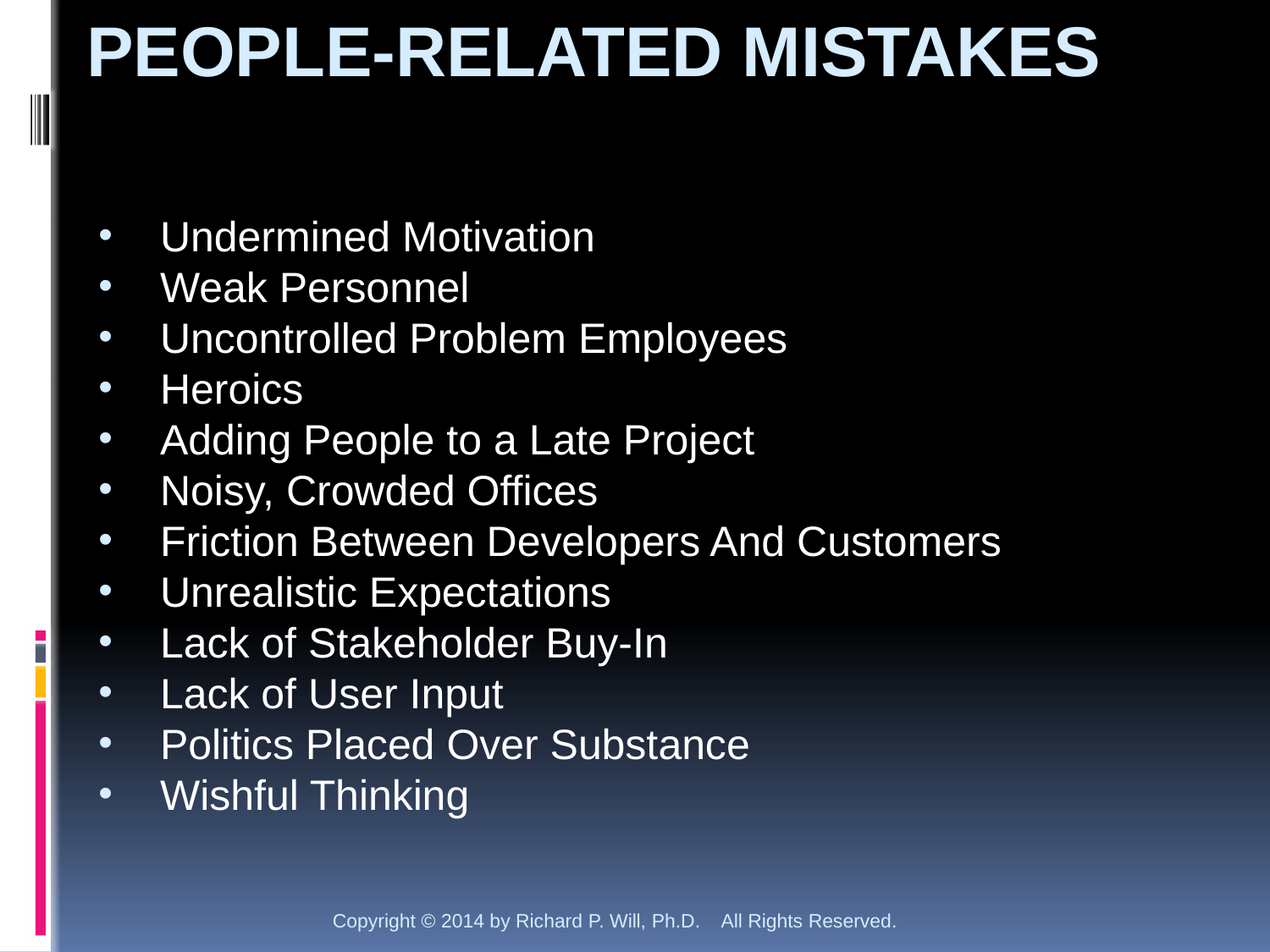

# People-Related Mistakes
    Undermined Motivation
    Weak Personnel
    Uncontrolled Problem Employees
    Heroics
    Adding People to a Late Project
    Noisy, Crowded Offices
    Friction Between Developers And Customers
    Unrealistic Expectations
    Lack of Stakeholder Buy-In
    Lack of User Input
    Politics Placed Over Substance
    Wishful Thinking